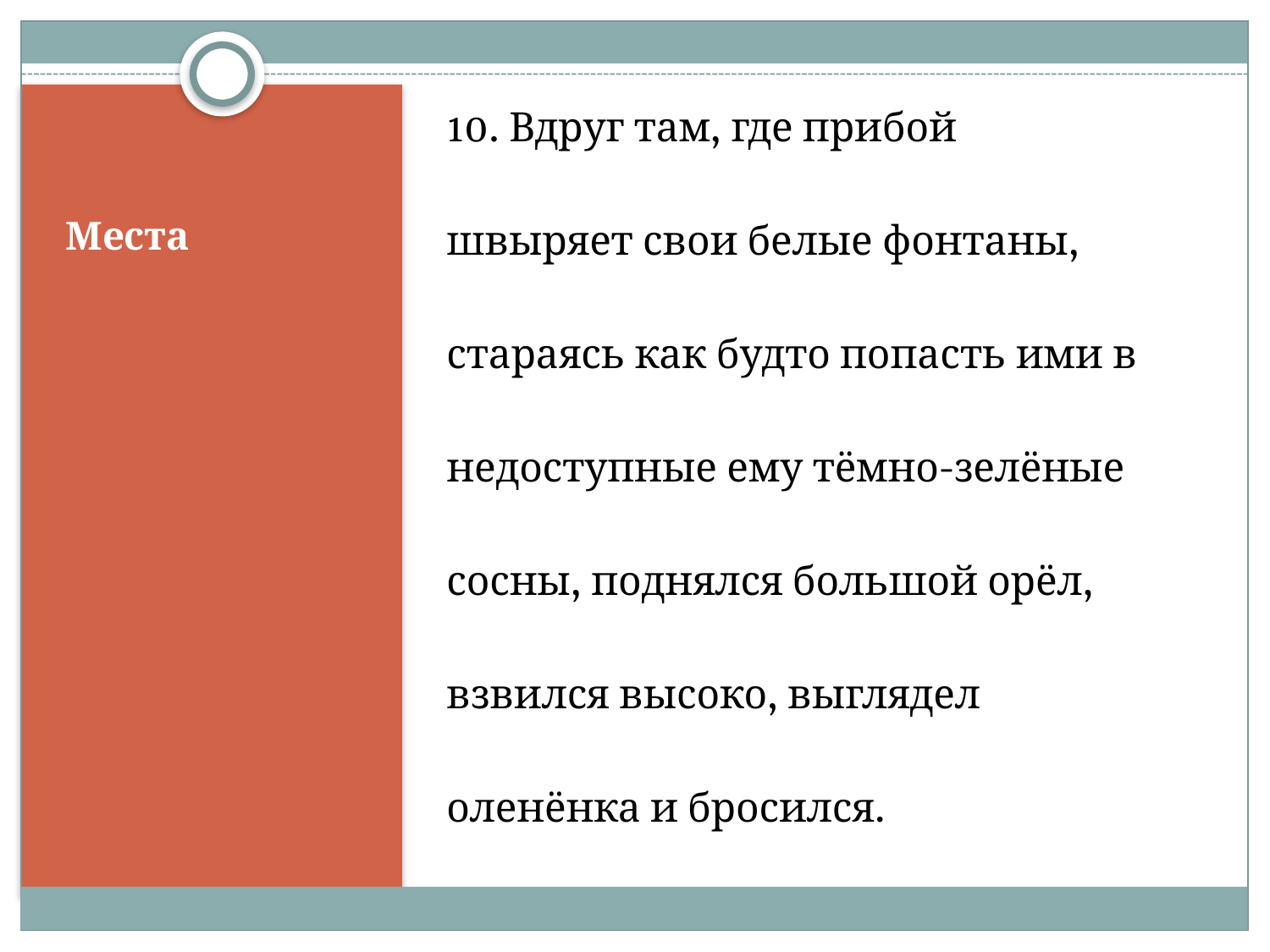

10. Вдруг там, где прибой

швыряет свои белые фонтаны,

стараясь как будто попасть ими в

недоступные ему тёмно-зелёные

сосны, поднялся большой орёл,

взвился высоко, выглядел

оленёнка и бросился.
# Места